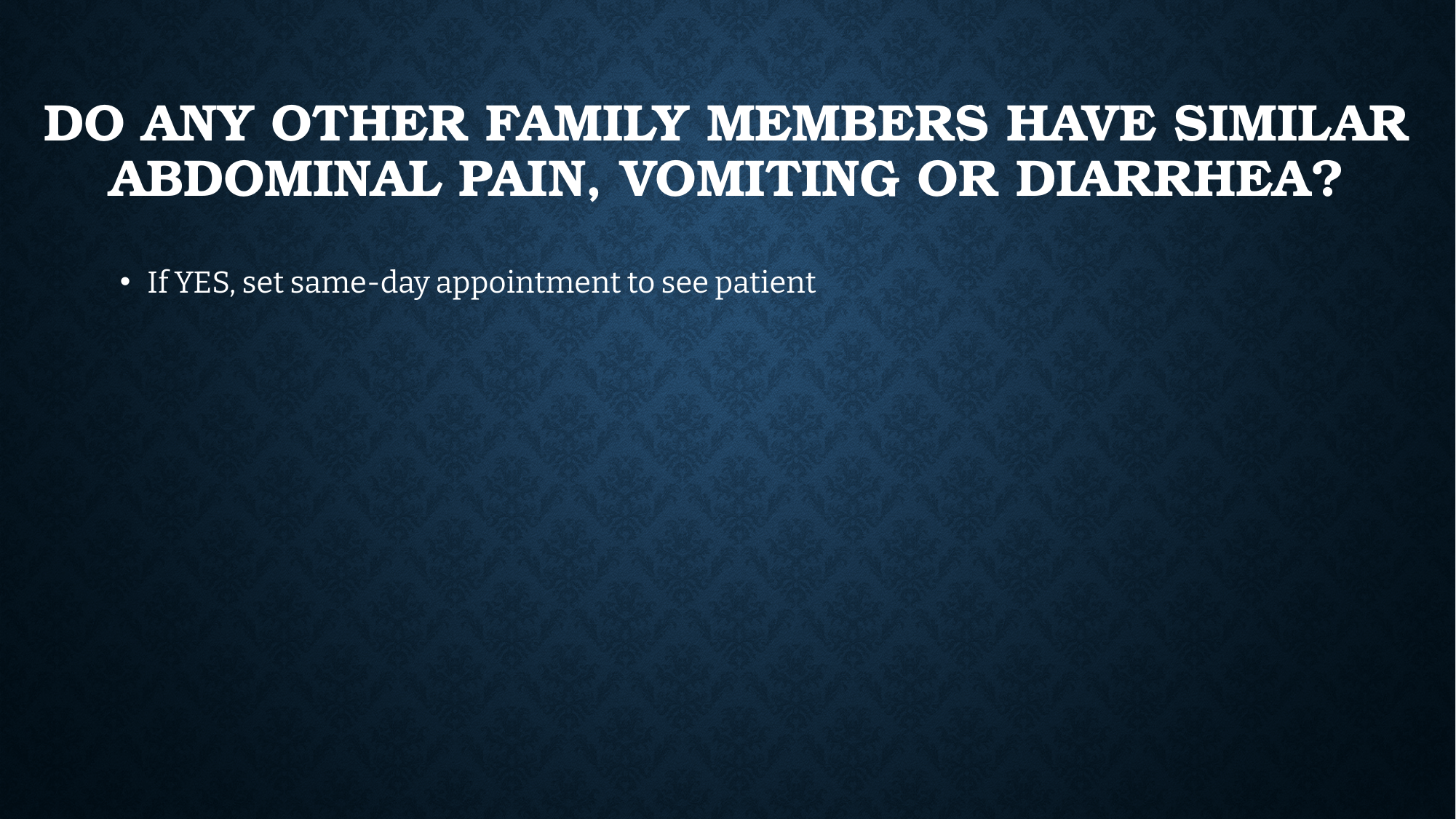

# Do any other family members have similar abdominal pain, vomiting or diarrhea?
If YES, set same-day appointment to see patient